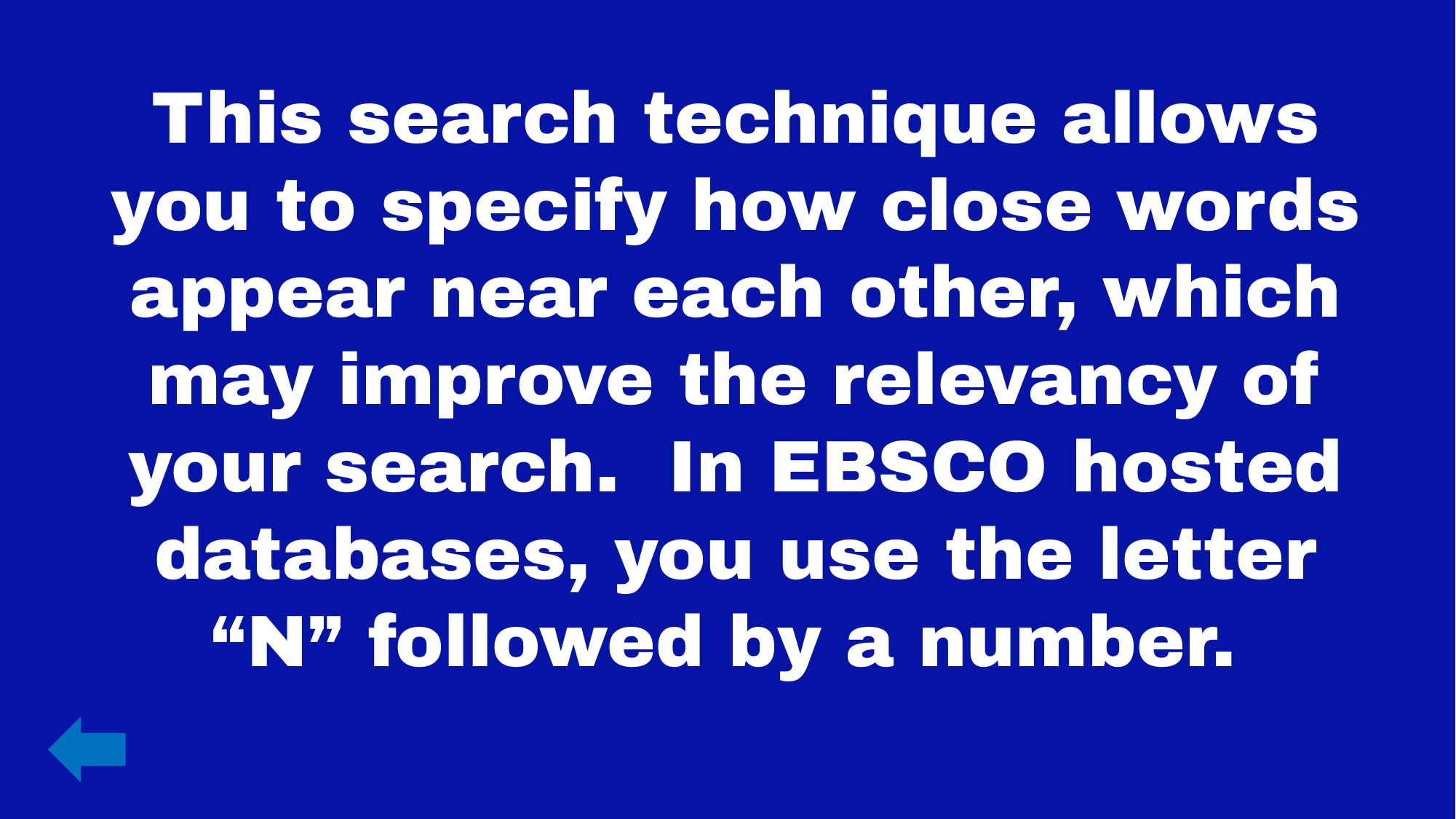

This search technique allows you to specify how close words appear near each other, which may improve the relevancy of your search.  In EBSCO hosted databases, you use the letter “N” followed by a number.